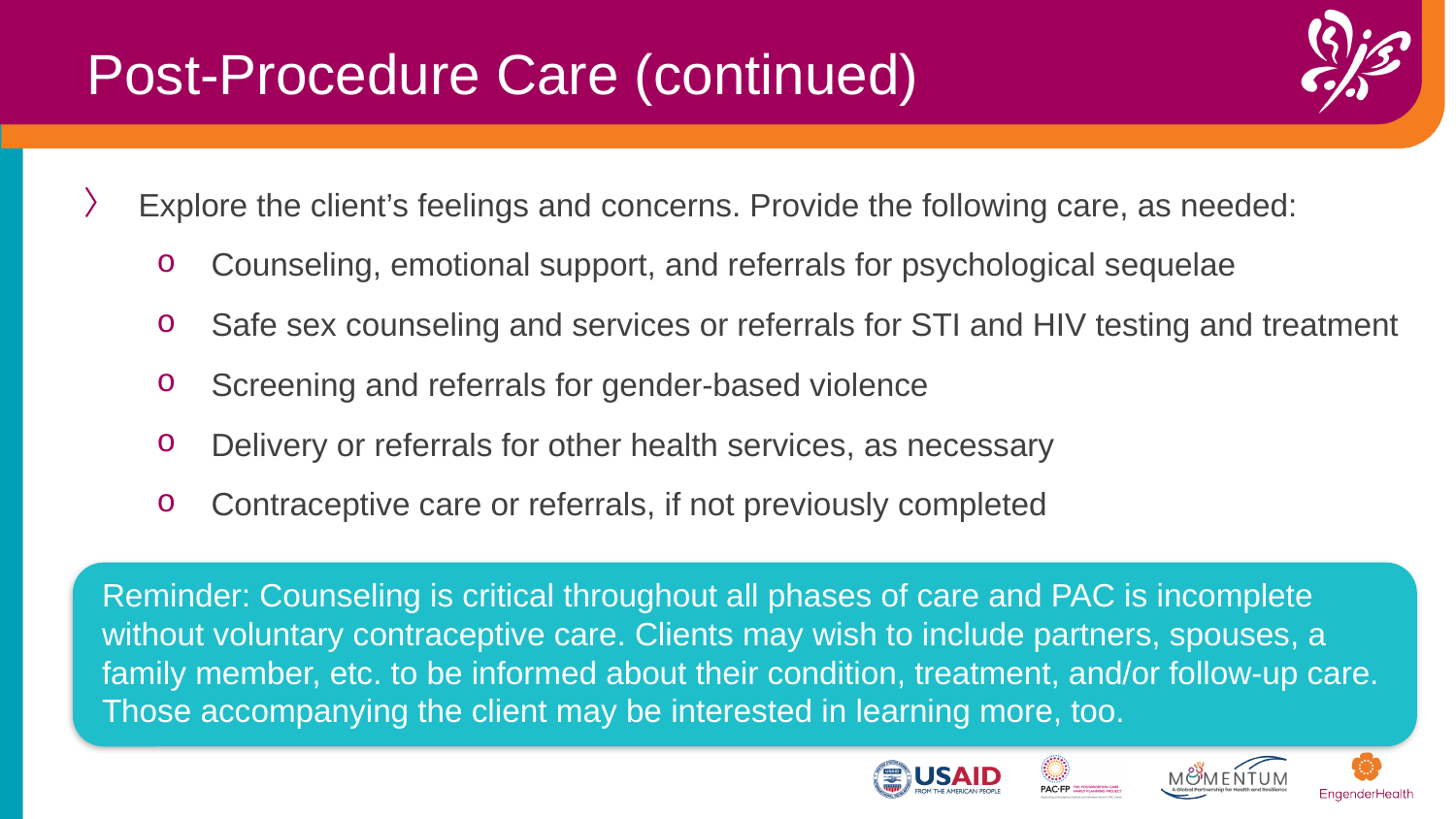

Post-Procedure Care (continued)
Explore the client’s feelings and concerns. Provide the following care, as needed:
Counseling, emotional support, and referrals for psychological sequelae
Safe sex counseling and services or referrals for STI and HIV testing and treatment
Screening and referrals for gender-based violence
Delivery or referrals for other health services, as necessary
Contraceptive care or referrals, if not previously completed

Reminder: Counseling is critical throughout all phases of care and PAC is incomplete without voluntary contraceptive care. Clients may wish to include partners, spouses, a family member, etc. to be informed about their condition, treatment, and/or follow-up care. Those accompanying the client may be interested in learning more, too.